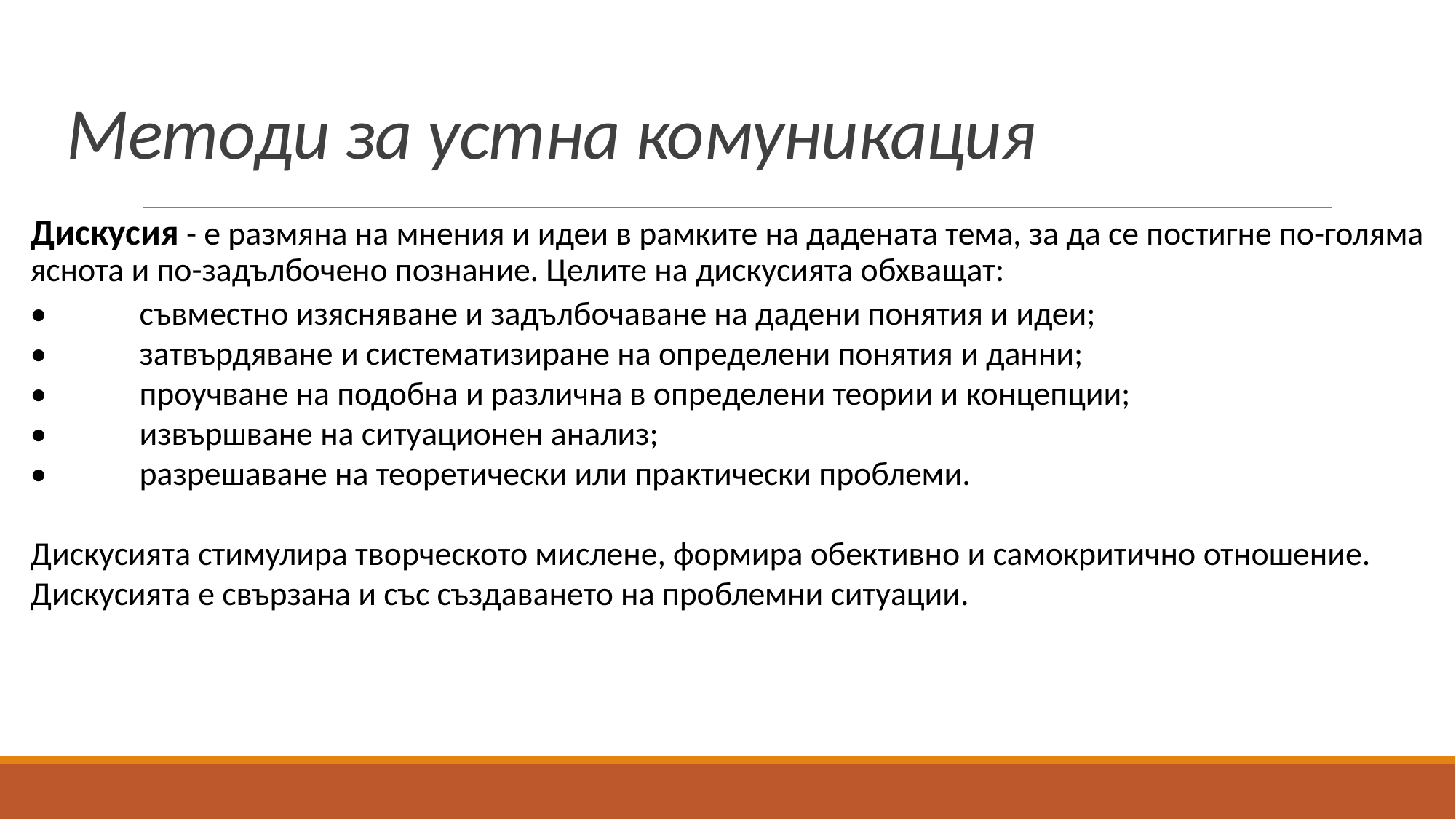

Методи за устна комуникация
Дискусия - е размяна на мнения и идеи в рамките на дадената тема, за да се постигне по-голяма яснота и по-задълбочено познание. Целите на дискусията обхващат:
•	съвместно изясняване и задълбочаване на дадени понятия и идеи;
•	затвърдяване и систематизиране на определени понятия и данни;
•	проучване на подобна и различна в определени теории и концепции;
•	извършване на ситуационен анализ;
•	разрешаване на теоретически или практически проблеми.

Дискусията стимулира творческото мислене, формира обективно и самокритично отношение. Дискусията е свързана и със създаването на проблемни ситуации.